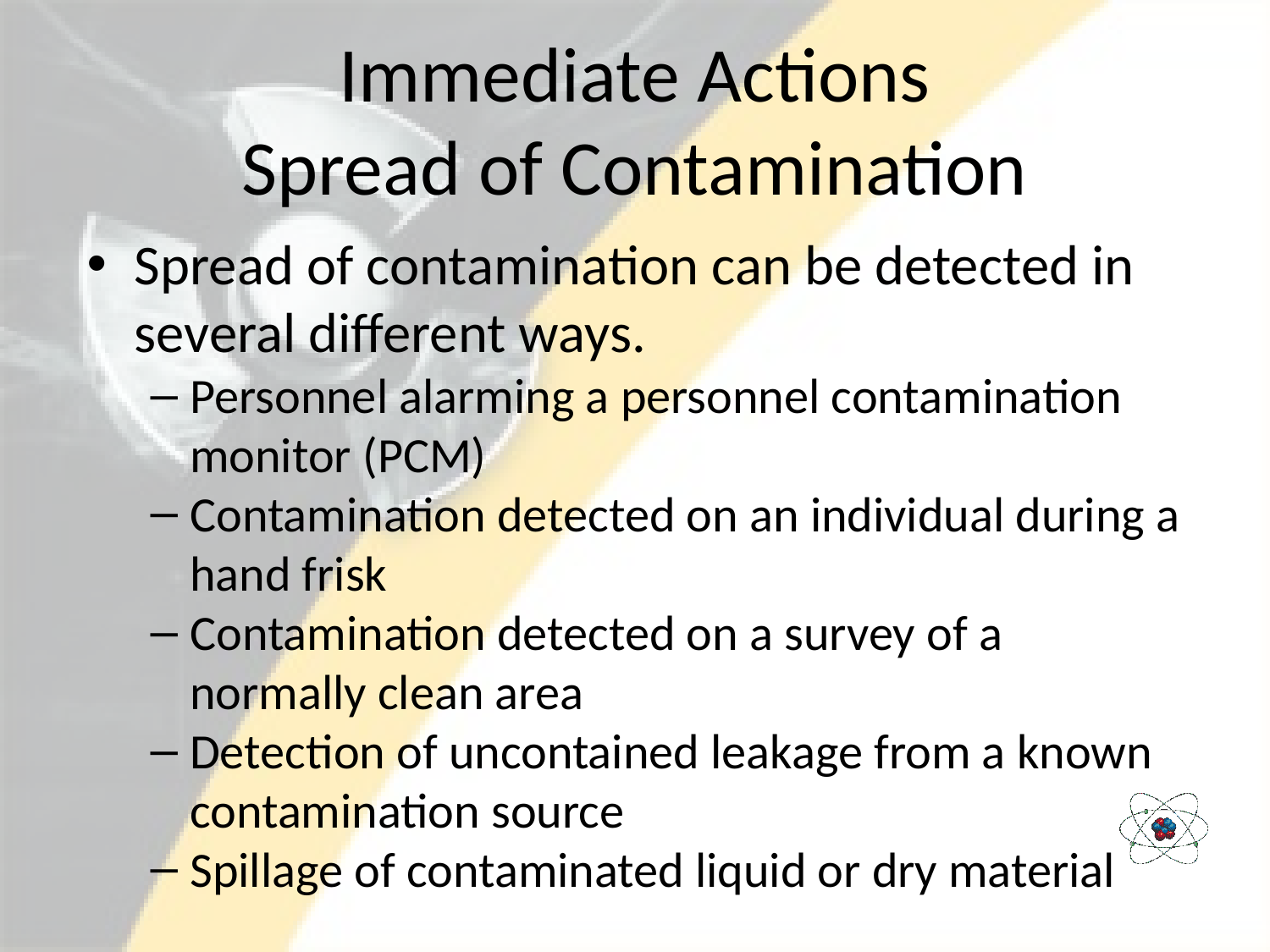

# Immediate Actions Spread of Contamination
Spread of contamination can be detected in several different ways.
Personnel alarming a personnel contamination monitor (PCM)
Contamination detected on an individual during a hand frisk
Contamination detected on a survey of a normally clean area
Detection of uncontained leakage from a known contamination source
Spillage of contaminated liquid or dry material